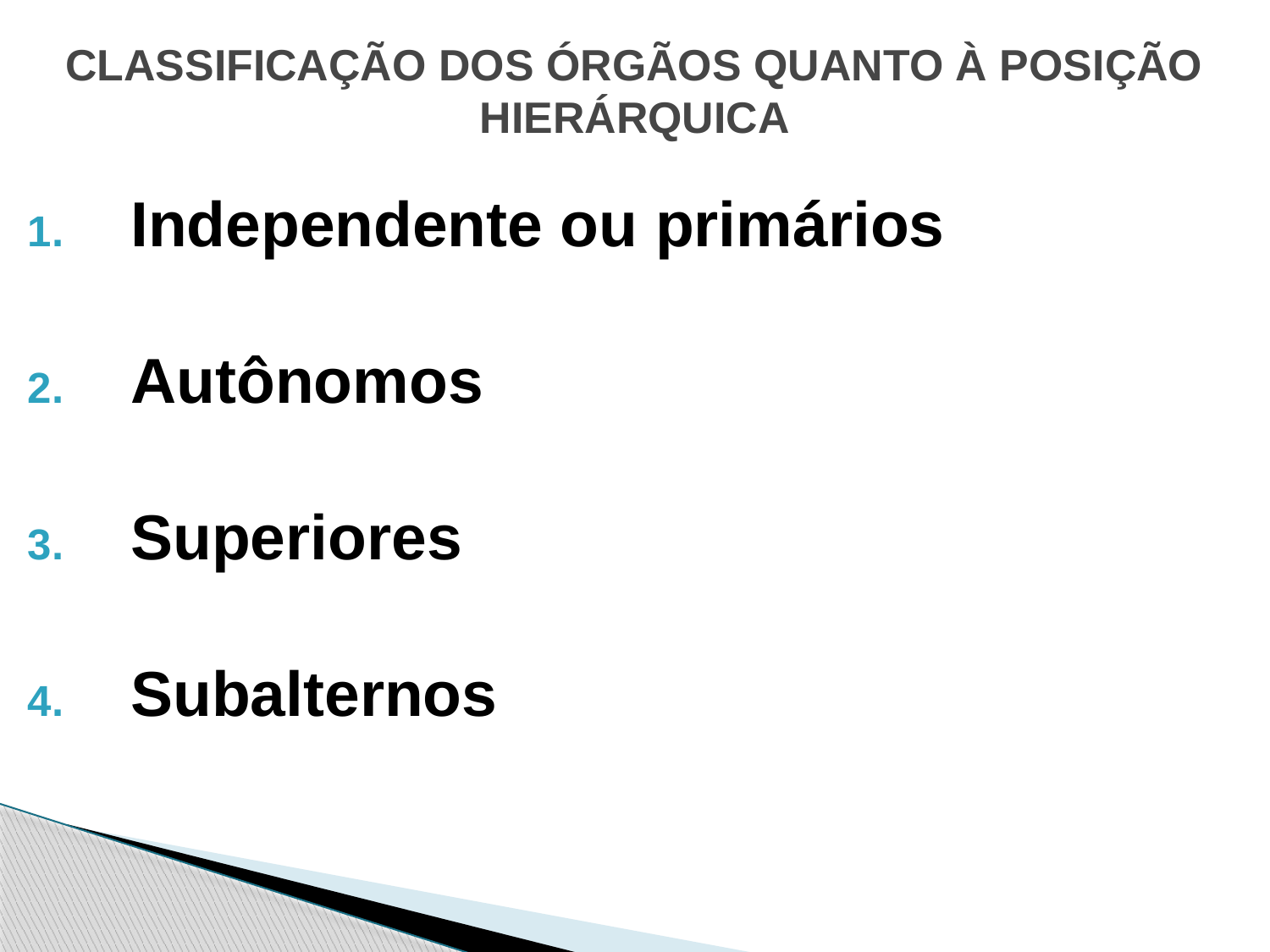

# CLASSIFICAÇÃO DOS ÓRGÃOS QUANTO À POSIÇÃO HIERÁRQUICA
Independente ou primários
Autônomos
Superiores
Subalternos